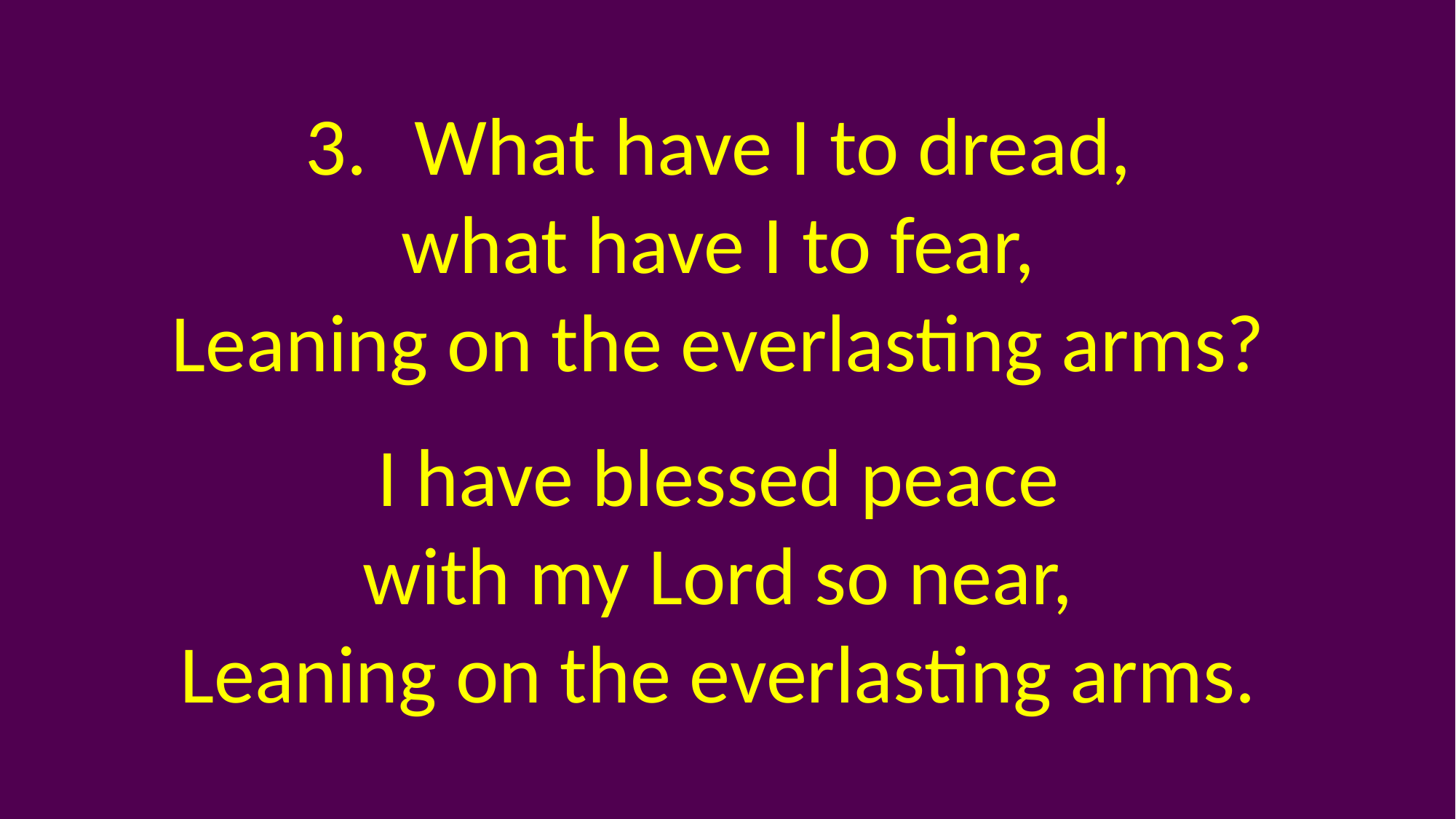

3. 	What have I to dread,
what have I to fear,
Leaning on the everlasting arms?
I have blessed peace
with my Lord so near,
Leaning on the everlasting arms.